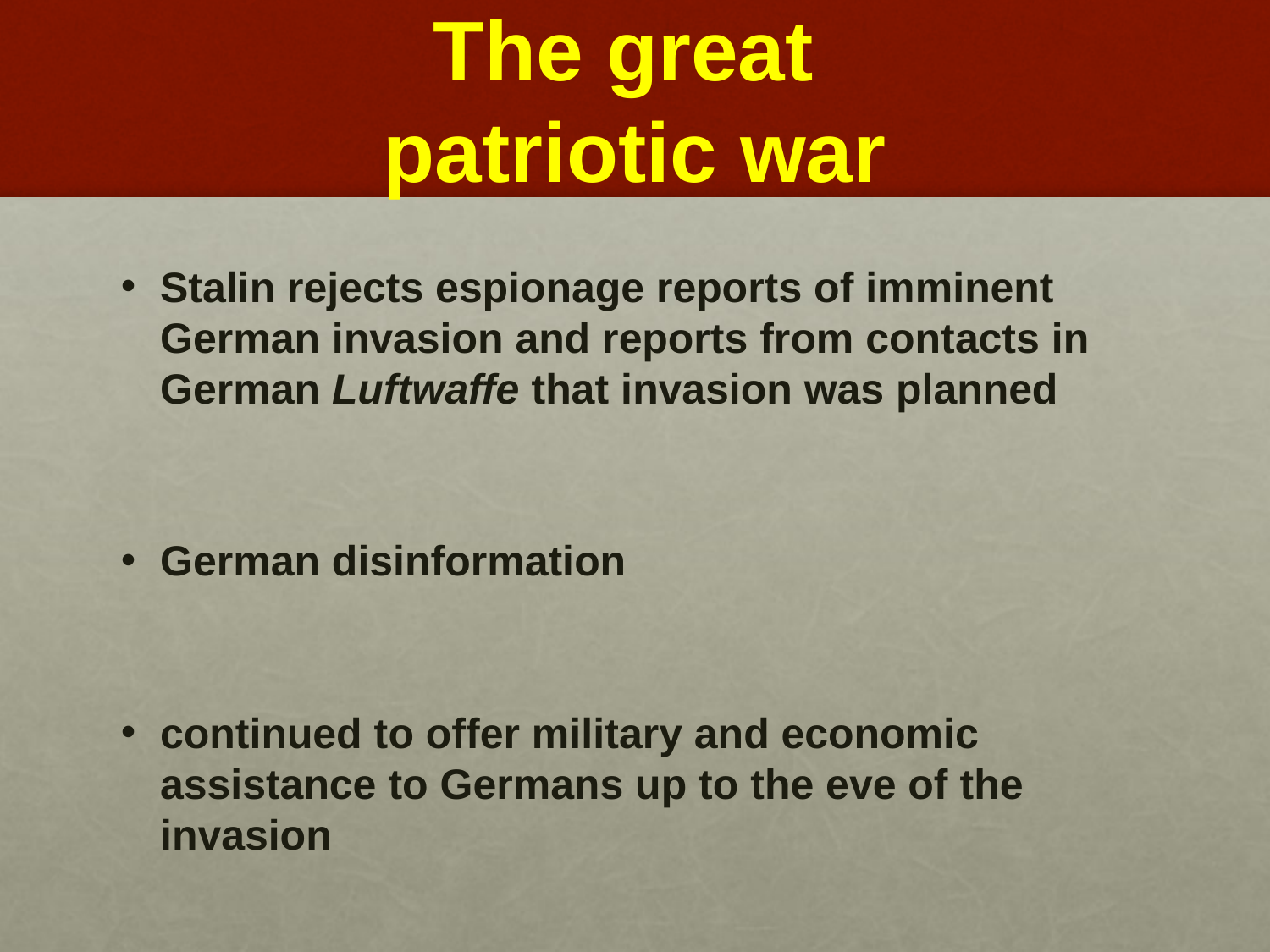

# The great patriotic war
Stalin rejects espionage reports of imminent German invasion and reports from contacts in German Luftwaffe that invasion was planned

German disinformation

continued to offer military and economic assistance to Germans up to the eve of the invasion